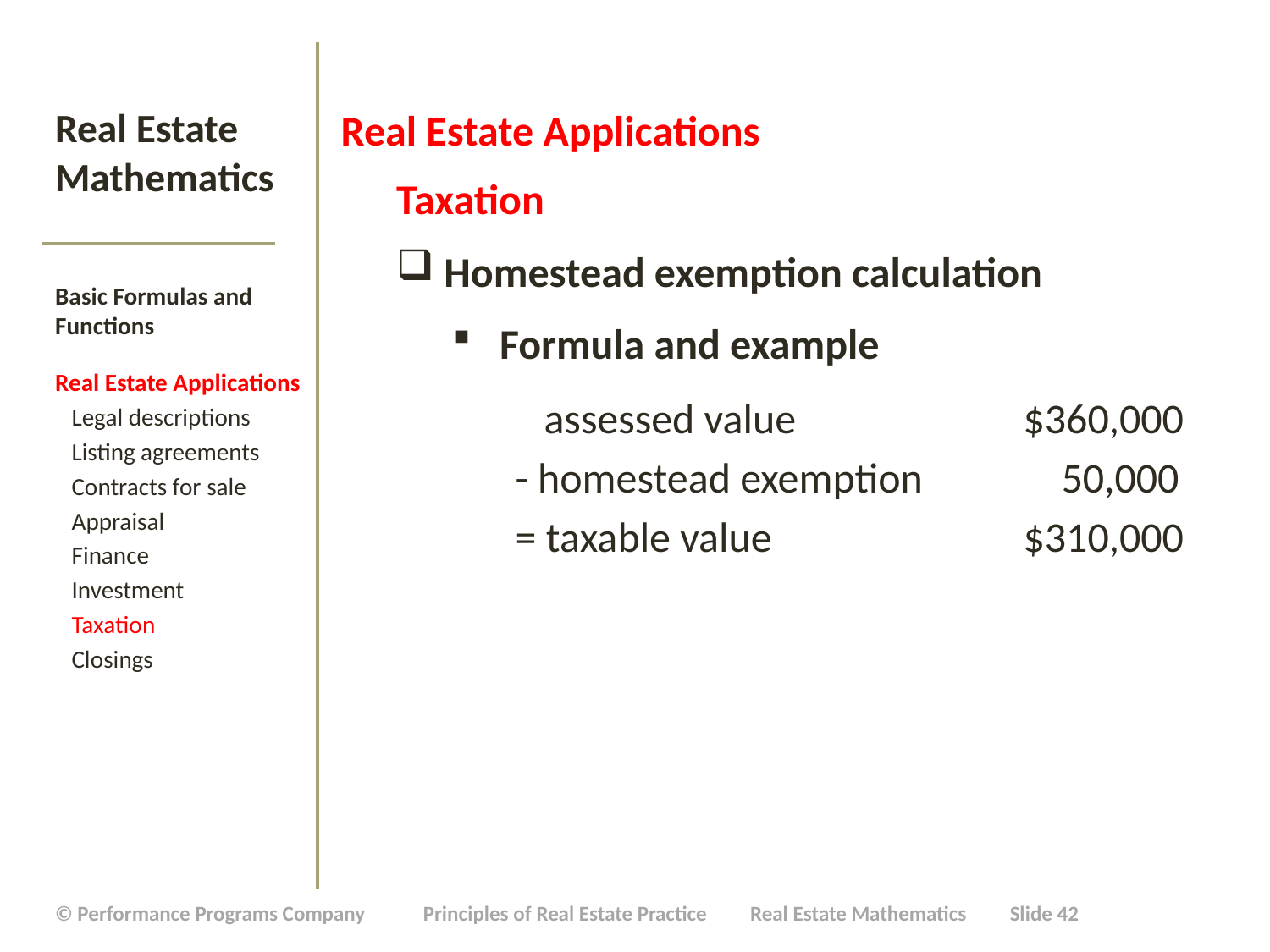

Real Estate Applications

Taxation

Homestead exemption calculation
Formula and example
   assessed value		$360,000
- homestead exemption    	    50,000
= taxable value		$310,000

# Real Estate Mathematics

Basic Formulas and Functions

Real Estate Applications
   Legal descriptions
   Listing agreements
   Contracts for sale
   Appraisal
   Finance
   Investment
   Taxation
   Closings

| © Performance Programs Company Principles of Real Estate Practice Real Estate Mathematics Slide 42 |
| --- |